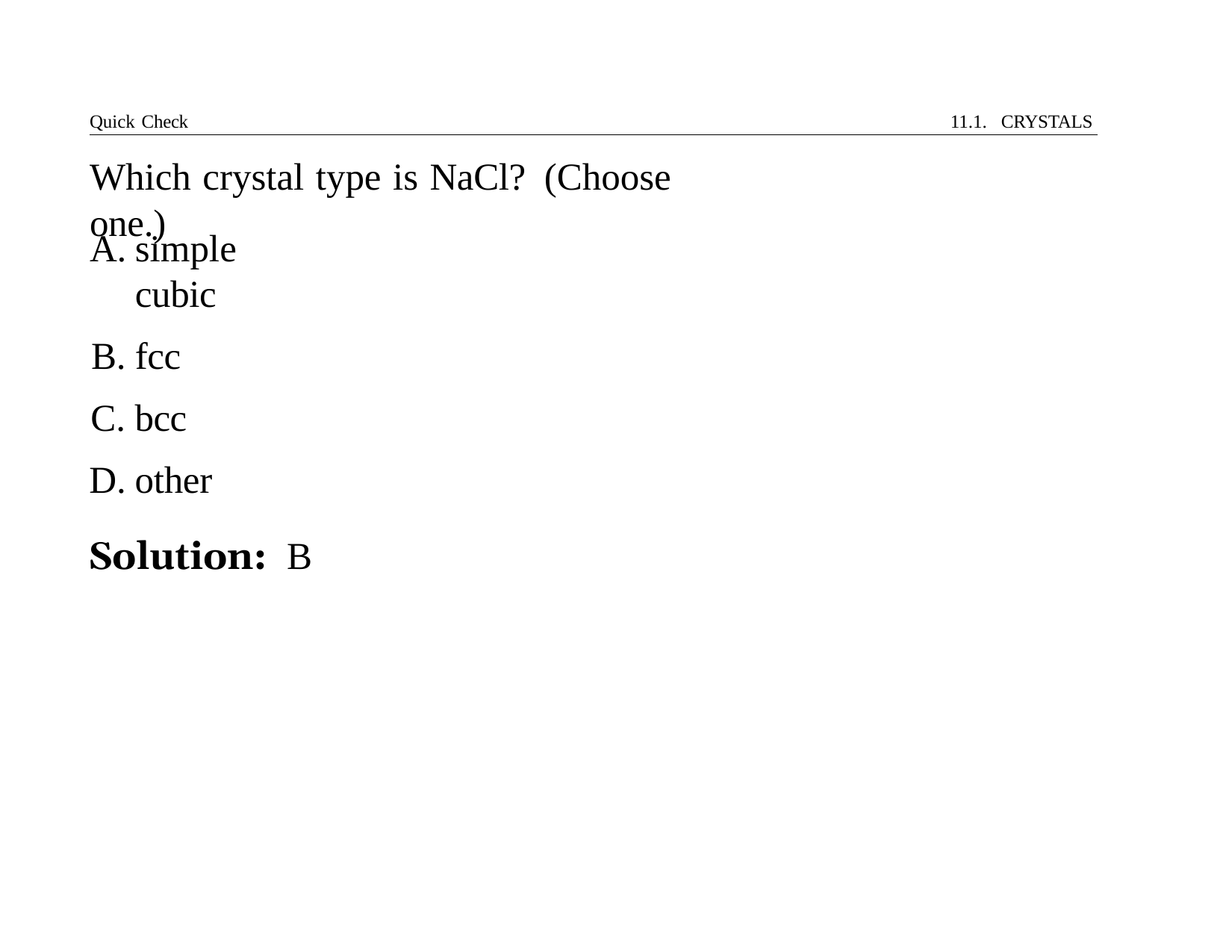

Quick Check
11.1.  CRYSTALS

# Which crystal type is NaCl?	(Choose one.)
simple cubic
fcc
bcc
other
Solution:	B